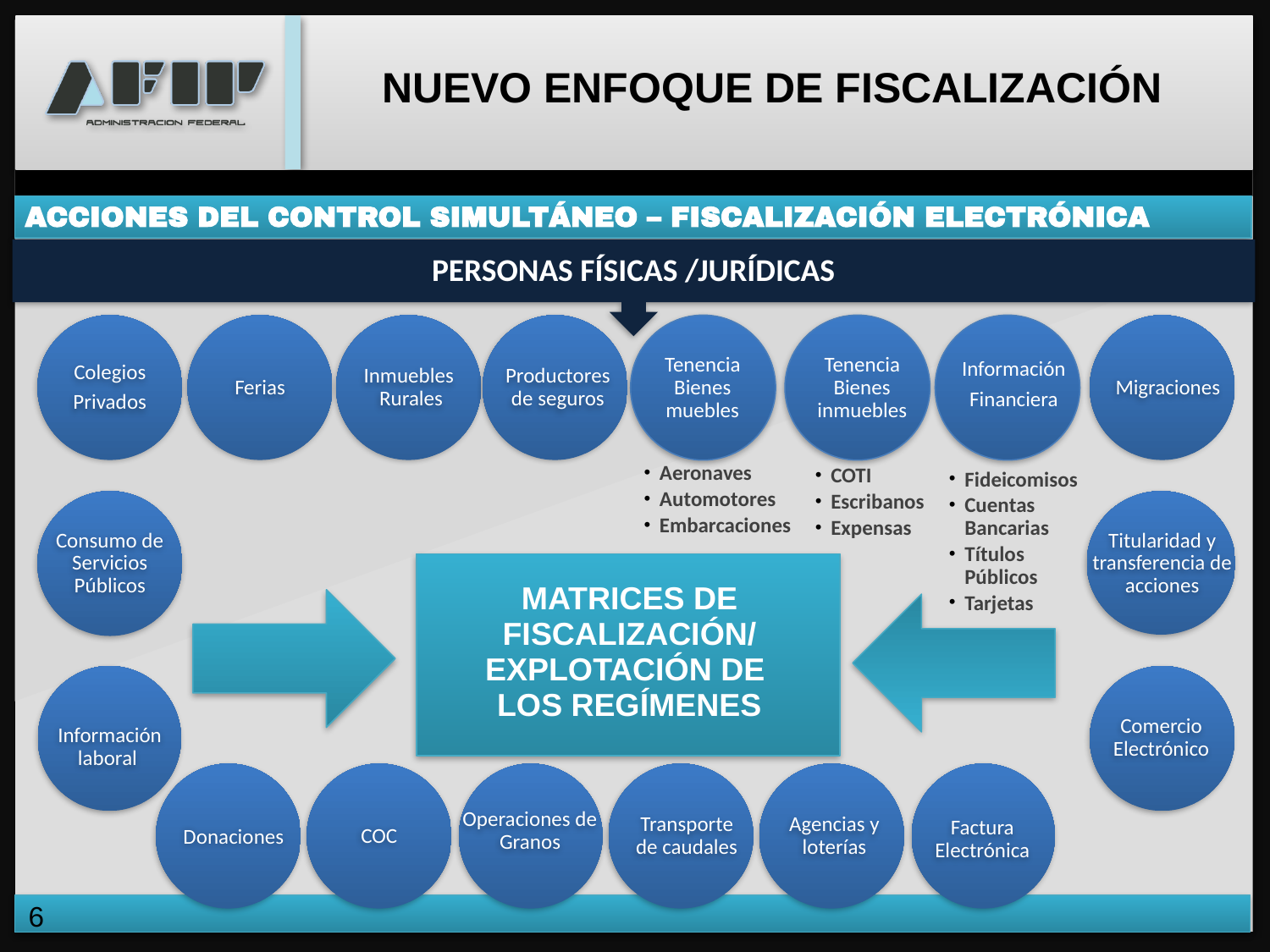

ACCIONES DEL CONTROL SIMULTÁNEO – FISCALIZACIÓN ELECTRÓNICA
PERSONAS FÍSICAS /JURÍDICAS

Colegios
Privados

Ferias

Inmuebles  Rurales

Productores de seguros

Tenencia Bienes muebles

Tenencia Bienes inmuebles

Información
Financiera

Migraciones

Consumo de Servicios Públicos
Titularidad y transferencia de acciones

Información laboral

Comercio Electrónico

Donaciones

COC

Operaciones de Granos

Transporte de caudales

Agencias y loterías

Factura Electrónica
Aeronaves
Automotores
Embarcaciones
COTI
Escribanos
Expensas
Fideicomisos
Cuentas Bancarias
Títulos Públicos
Tarjetas

MATRICES DE FISCALIZACIÓN/
EXPLOTACIÓN DE
LOS REGÍMENES

6